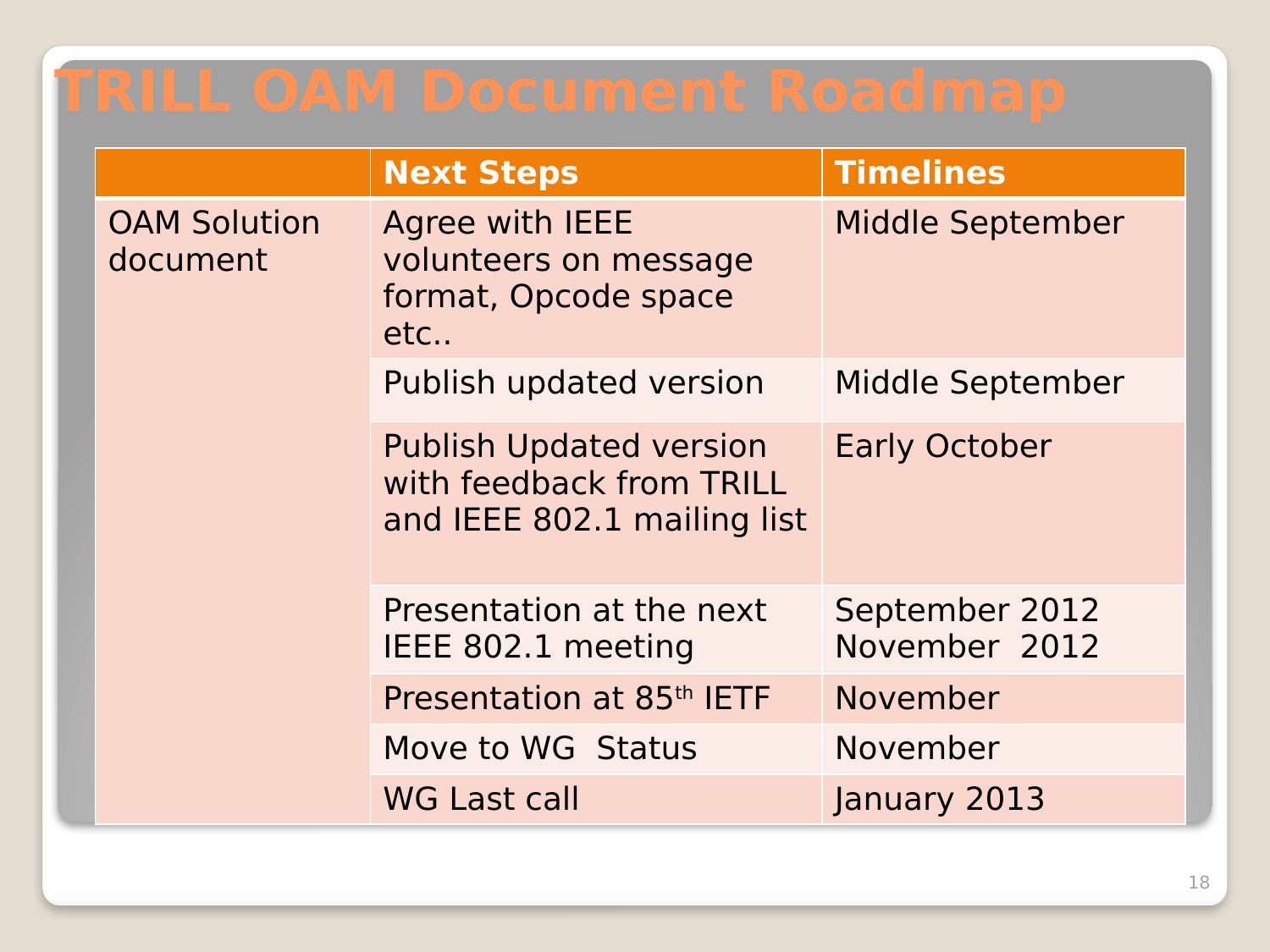

# TRILL OAM Document Roadmap
|  | Next Steps | Timelines |
| --- | --- | --- |
| OAM Solution document | Agree with IEEE volunteers on message format, Opcode space etc.. | Middle September |
|  | Publish updated version | Middle September |
|  | Publish Updated version with feedback from TRILL and IEEE 802.1 mailing list | Early October |
|  | Presentation at the next IEEE 802.1 meeting | September 2012 November 2012 |
|  | Presentation at 85th IETF | November |
|  | Move to WG Status | November |
|  | WG Last call | January 2013 |
18